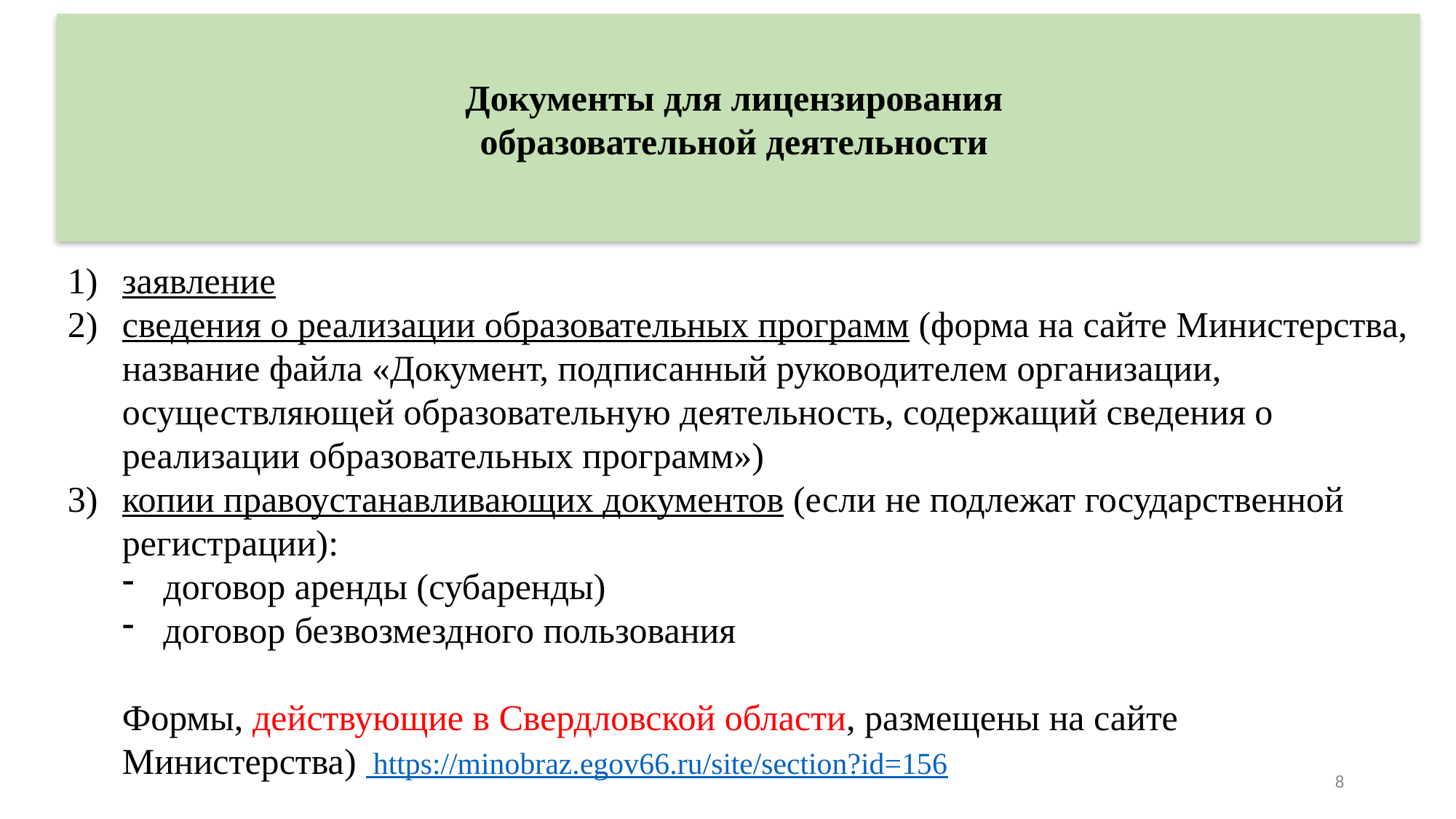

Документы для лицензирования
образовательной деятельности

заявление
сведения о реализации образовательных программ (форма на сайте Министерства, название файла «Документ, подписанный руководителем организации, осуществляющей образовательную деятельность, содержащий сведения о реализации образовательных программ»)
копии правоустанавливающих документов (если не подлежат государственной регистрации):
договор аренды (субаренды)
договор безвозмездного пользования

Формы, действующие в Свердловской области, размещены на сайте Министерства)  https://minobraz.egov66.ru/site/section?id=156
8